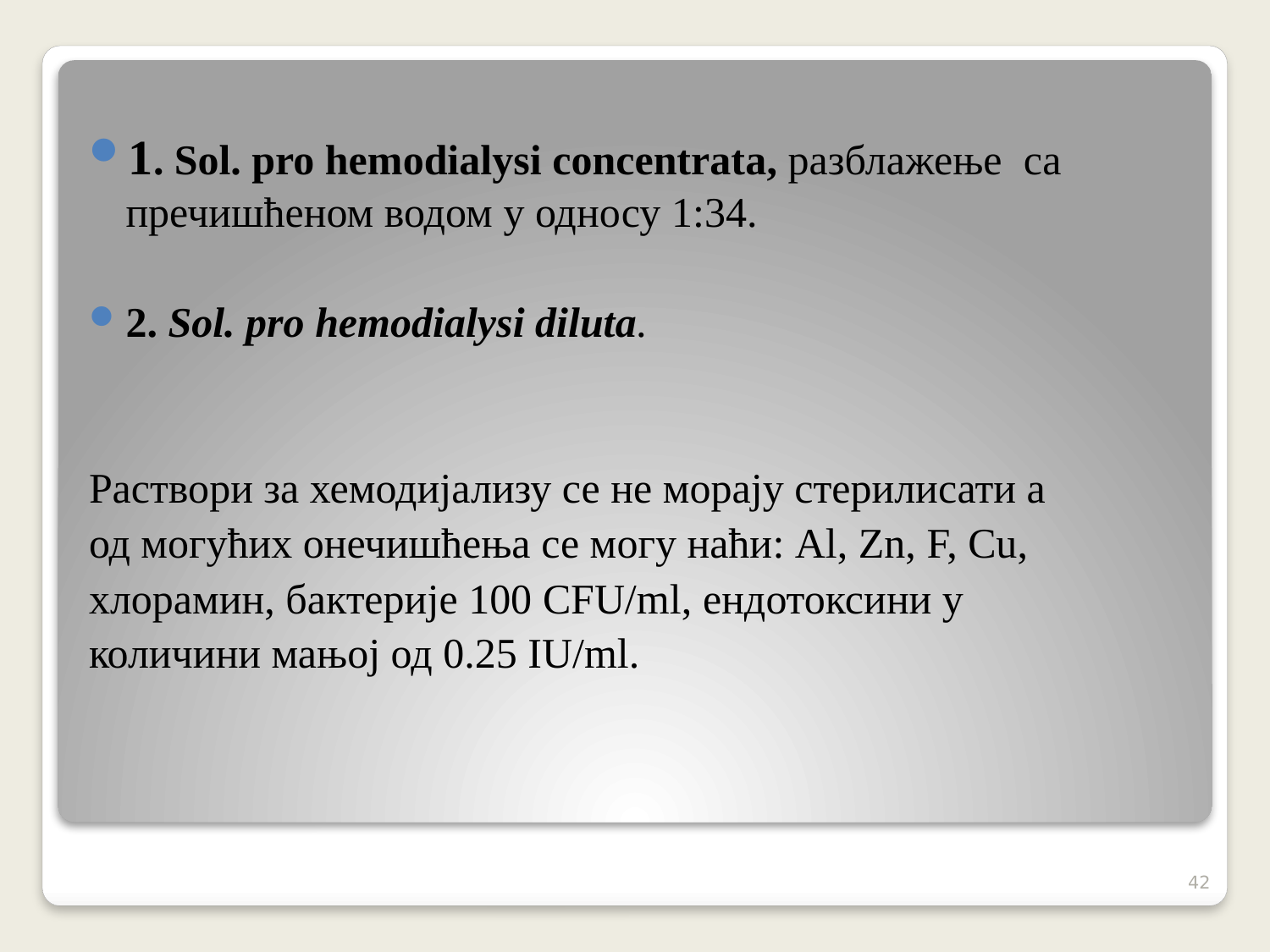

1. Sol. pro hemodialysi concentrata, разблажење  са пречишћеном водом у односу 1:34.

2. Sol. pro hemodialysi diluta.

Раствори за хемодијализу се не морају стерилисати а
од могућих онечишћења се могу наћи: Al, Zn, F, Cu,
хлорамин, бактерије 100 CFU/ml, ендотоксини у
количини мањој од 0.25 IU/ml.
42